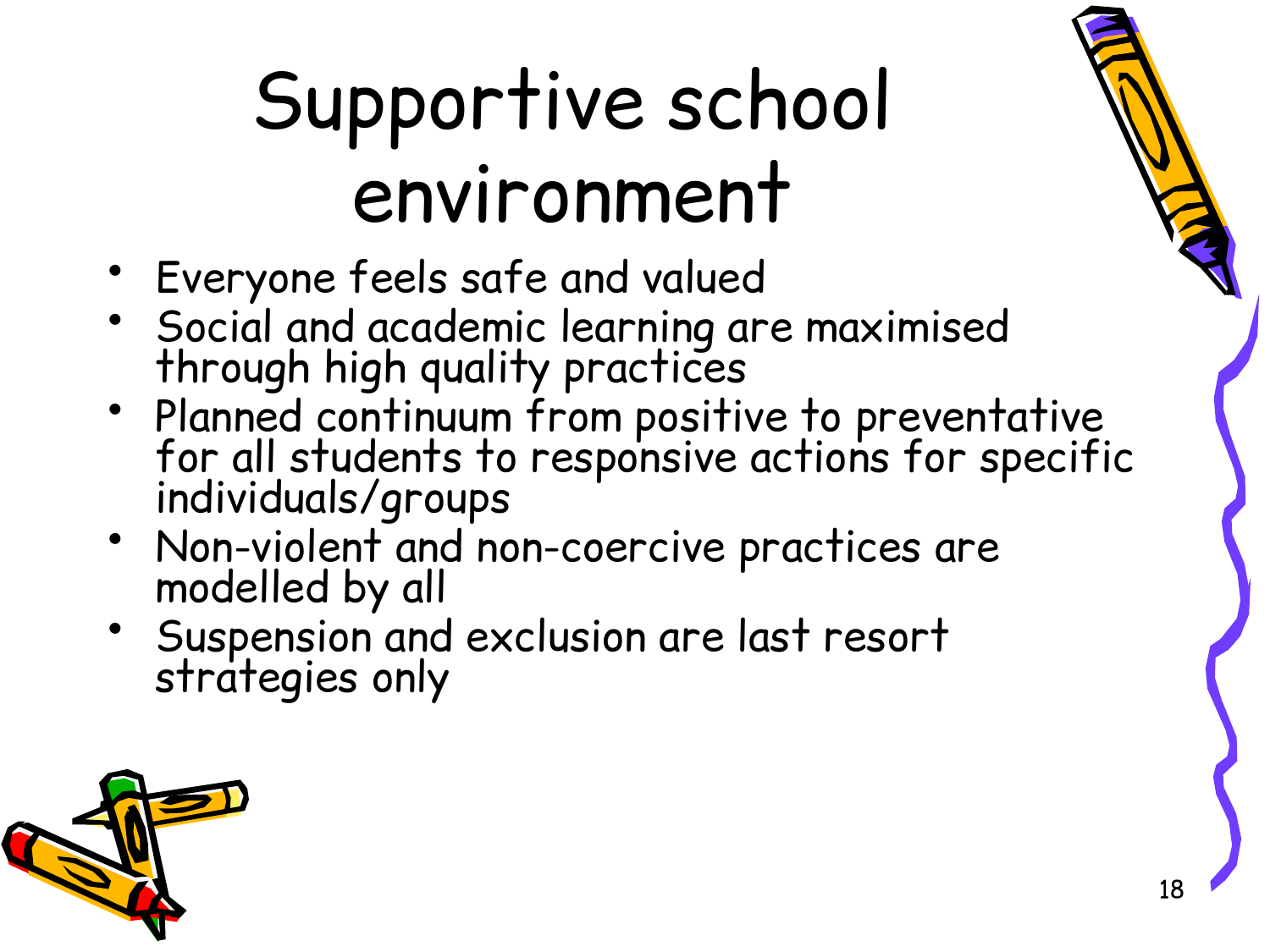

# Supportive school environment
Everyone feels safe and valued
Social and academic learning are maximised through high quality practices
Planned continuum from positive to preventative for all students to responsive actions for specific individuals/groups
Non-violent and non-coercive practices are modelled by all
Suspension and exclusion are last resort strategies only
18